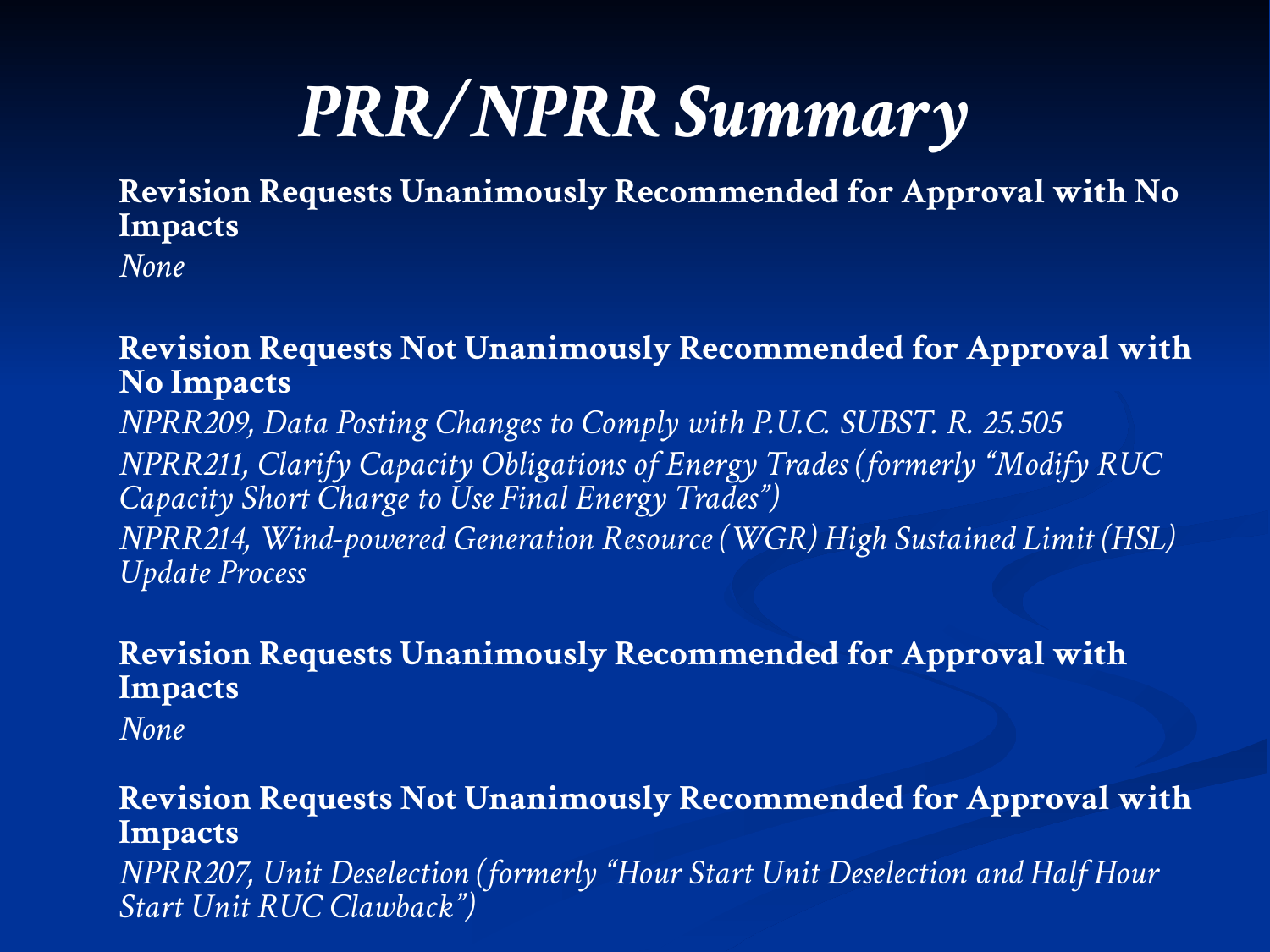

# PRR/NPRR Summary
Revision Requests Unanimously Recommended for Approval with No Impacts
None

Revision Requests Not Unanimously Recommended for Approval with No Impacts
NPRR209, Data Posting Changes to Comply with P.U.C. Subst. R. 25.505
NPRR211, Clarify Capacity Obligations of Energy Trades (formerly “Modify RUC Capacity Short Charge to Use Final Energy Trades”)
NPRR214, Wind-powered Generation Resource (WGR) High Sustained Limit (HSL) Update Process

Revision Requests Unanimously Recommended for Approval with Impacts
None

Revision Requests Not Unanimously Recommended for Approval with Impacts
NPRR207, Unit Deselection (formerly “Hour Start Unit Deselection and Half Hour Start Unit RUC Clawback”)